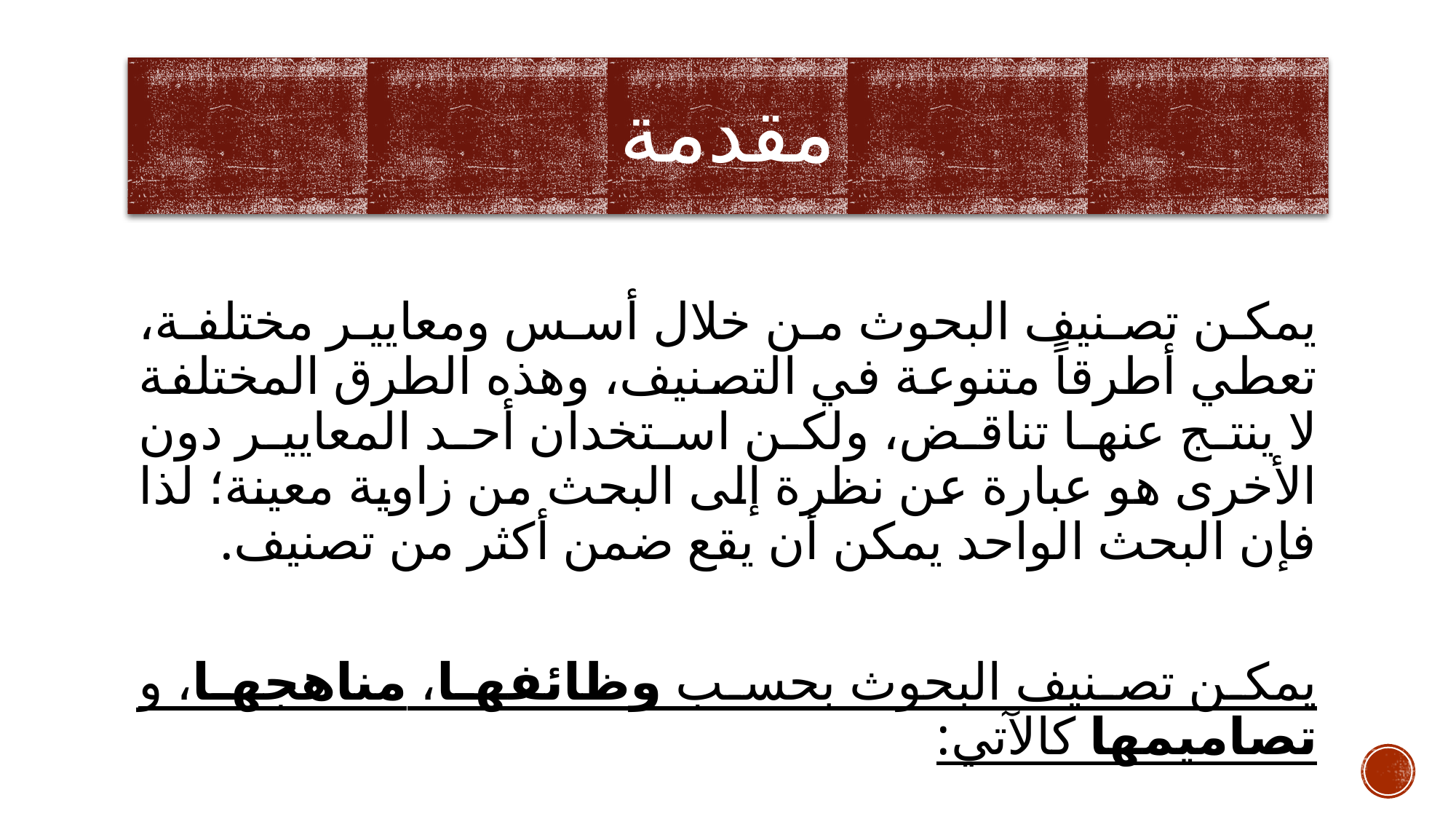

# مقدمة

يمكن تصنيف البحوث من خلال أسس ومعايير مختلفة، تعطي أطرقاً متنوعة في التصنيف، وهذه الطرق المختلفة لا ينتج عنها تناقض، ولكن استخدان أحد المعايير دون الأخرى هو عبارة عن نظرة إلى البحث من زاوية معينة؛ لذا فإن البحث الواحد يمكن أن يقع ضمن أكثر من تصنيف.

يمكن تصنيف البحوث بحسب وظائفها، مناهجها، و تصاميمها كالآتي: